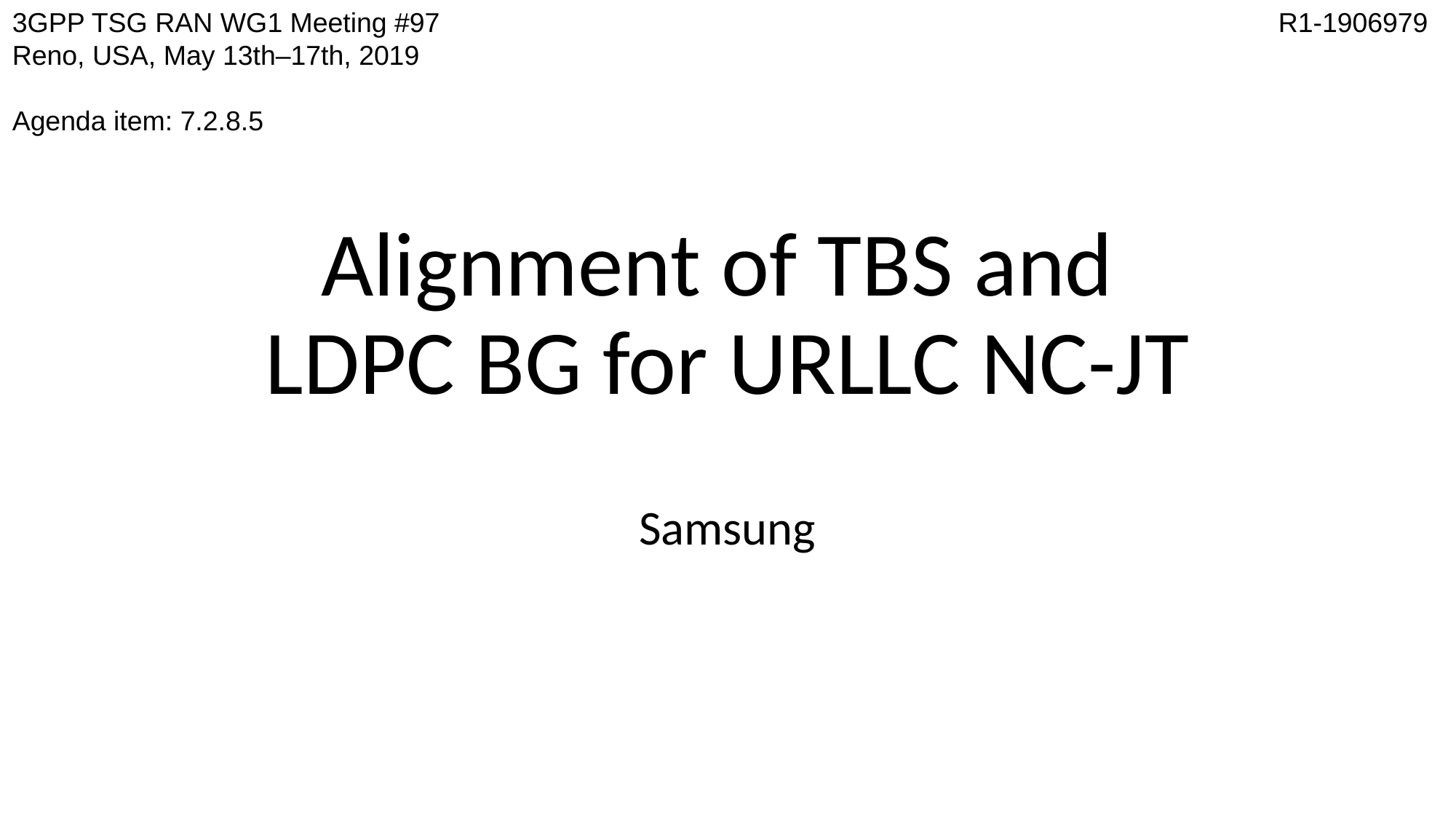

3GPP TSG RAN WG1 Meeting #97
Reno, USA, May 13th–17th, 2019

Agenda item: 7.2.8.5
R1-1906979
# Alignment of TBS and LDPC BG for URLLC NC-JT
Samsung